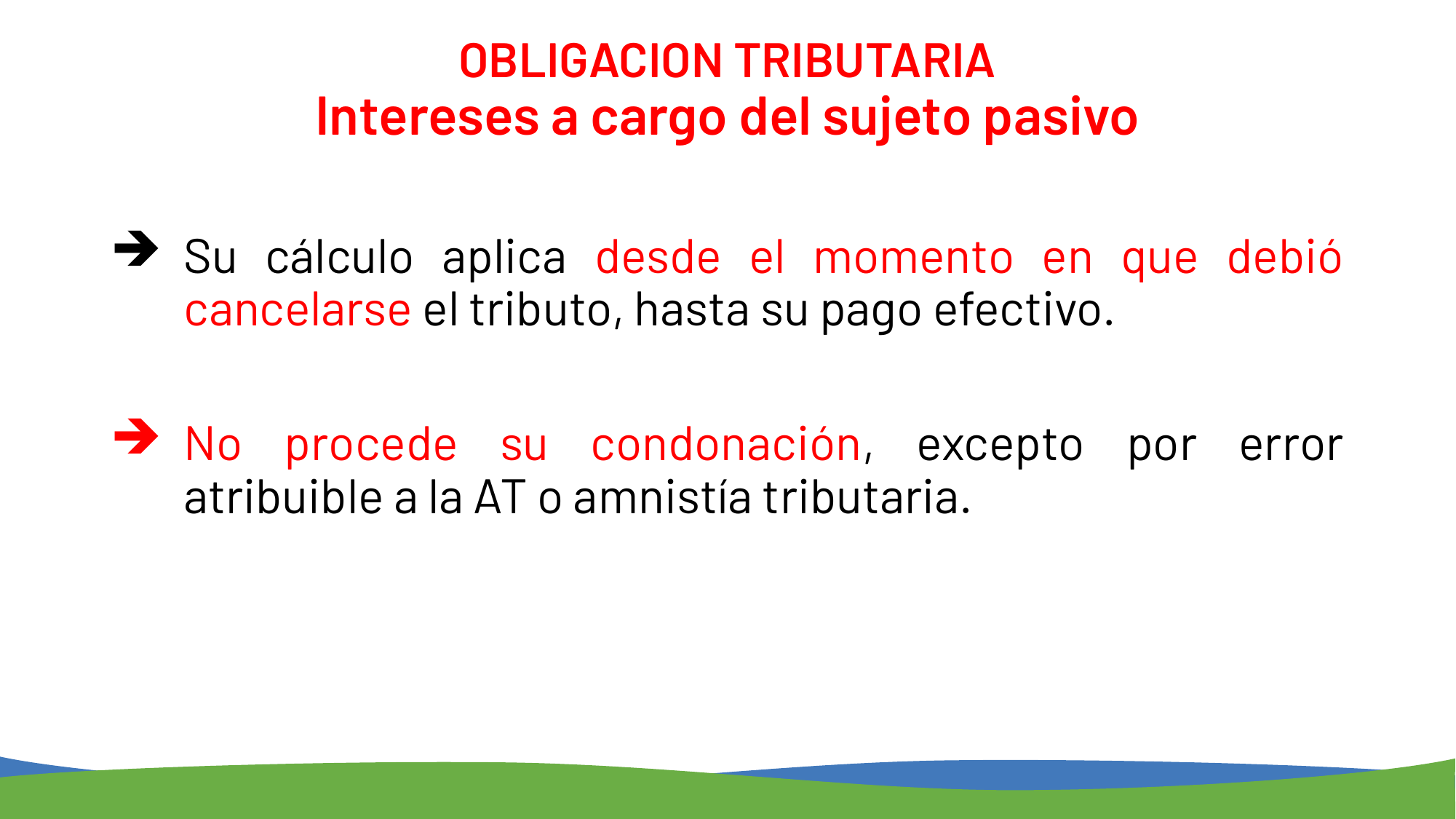

# OBLIGACION TRIBUTARIA Intereses a cargo del sujeto pasivo
Su cálculo aplica desde el momento en que debió cancelarse el tributo, hasta su pago efectivo.

No procede su condonación, excepto por error atribuible a la AT o amnistía tributaria.